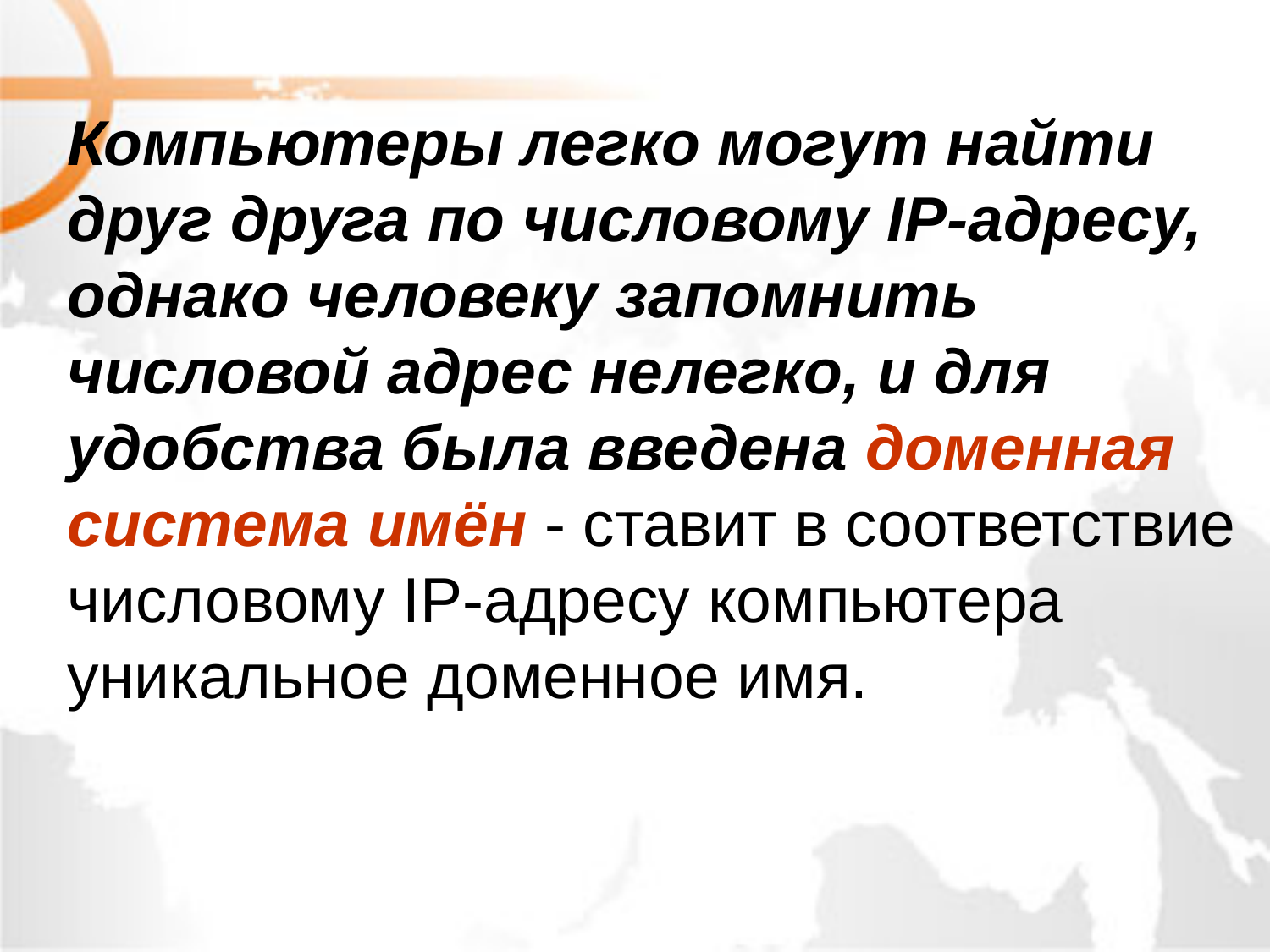

Компьютеры легко могут найти друг друга по числовому IP-адресу, однако человеку запомнить числовой адрес нелегко, и для удобства была введена доменная система имён - ставит в соответствие числовому IP-адресу компьютера уникальное доменное имя.